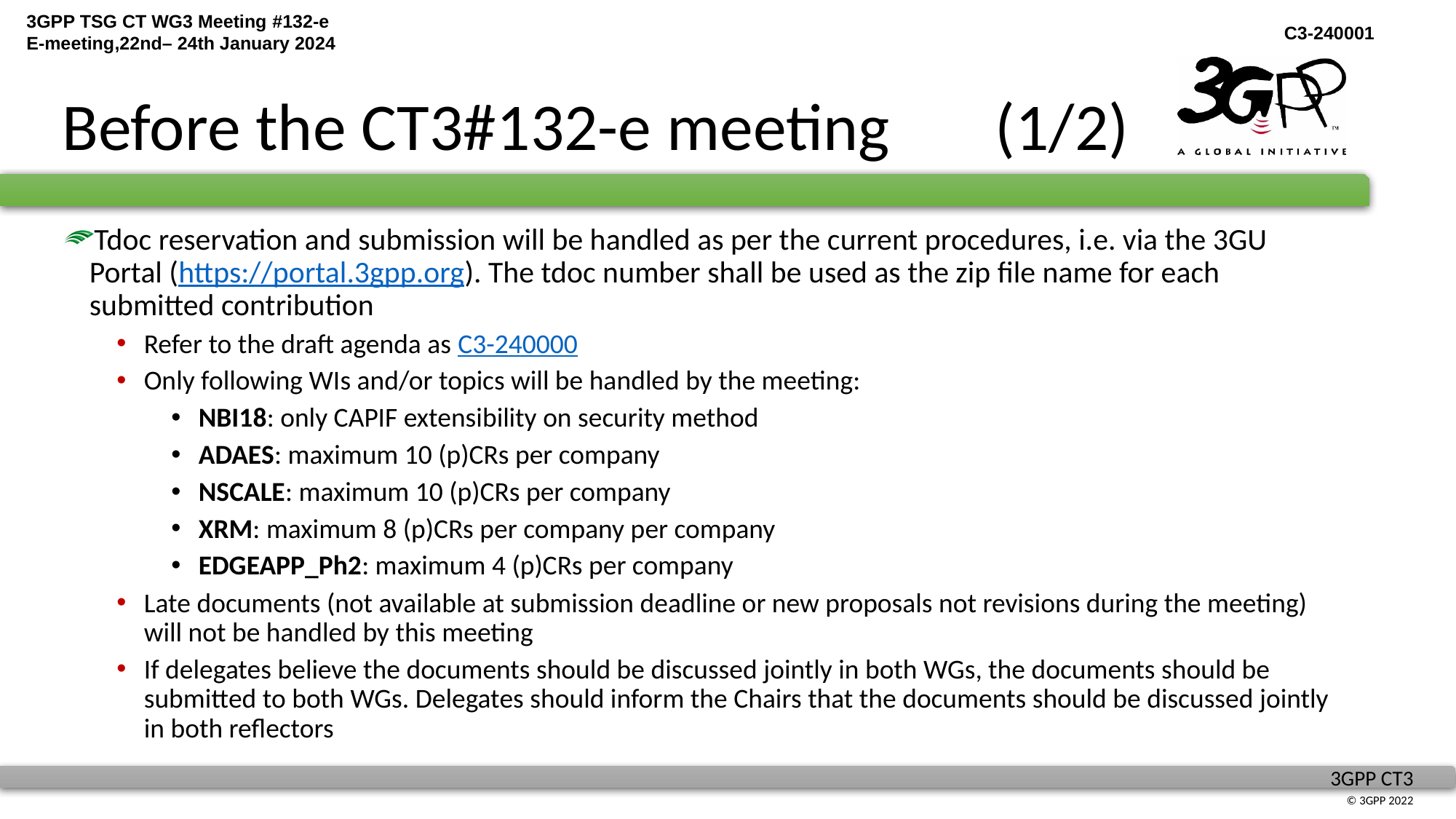

# Before the CT3#132-e meeting       (1/2)
Tdoc reservation and submission will be handled as per the current procedures, i.e. via the 3GU Portal (https://portal.3gpp.org). The tdoc number shall be used as the zip file name for each submitted contribution
Refer to the draft agenda as C3-240000
Only following WIs and/or topics will be handled by the meeting:
NBI18: only CAPIF extensibility on security method
ADAES: maximum 10 (p)CRs per company
NSCALE: maximum 10 (p)CRs per company
XRM: maximum 8 (p)CRs per company per company
EDGEAPP_Ph2: maximum 4 (p)CRs per company
Late documents (not available at submission deadline or new proposals not revisions during the meeting) will not be handled by this meeting
If delegates believe the documents should be discussed jointly in both WGs, the documents should be submitted to both WGs. Delegates should inform the Chairs that the documents should be discussed jointly in both reflectors